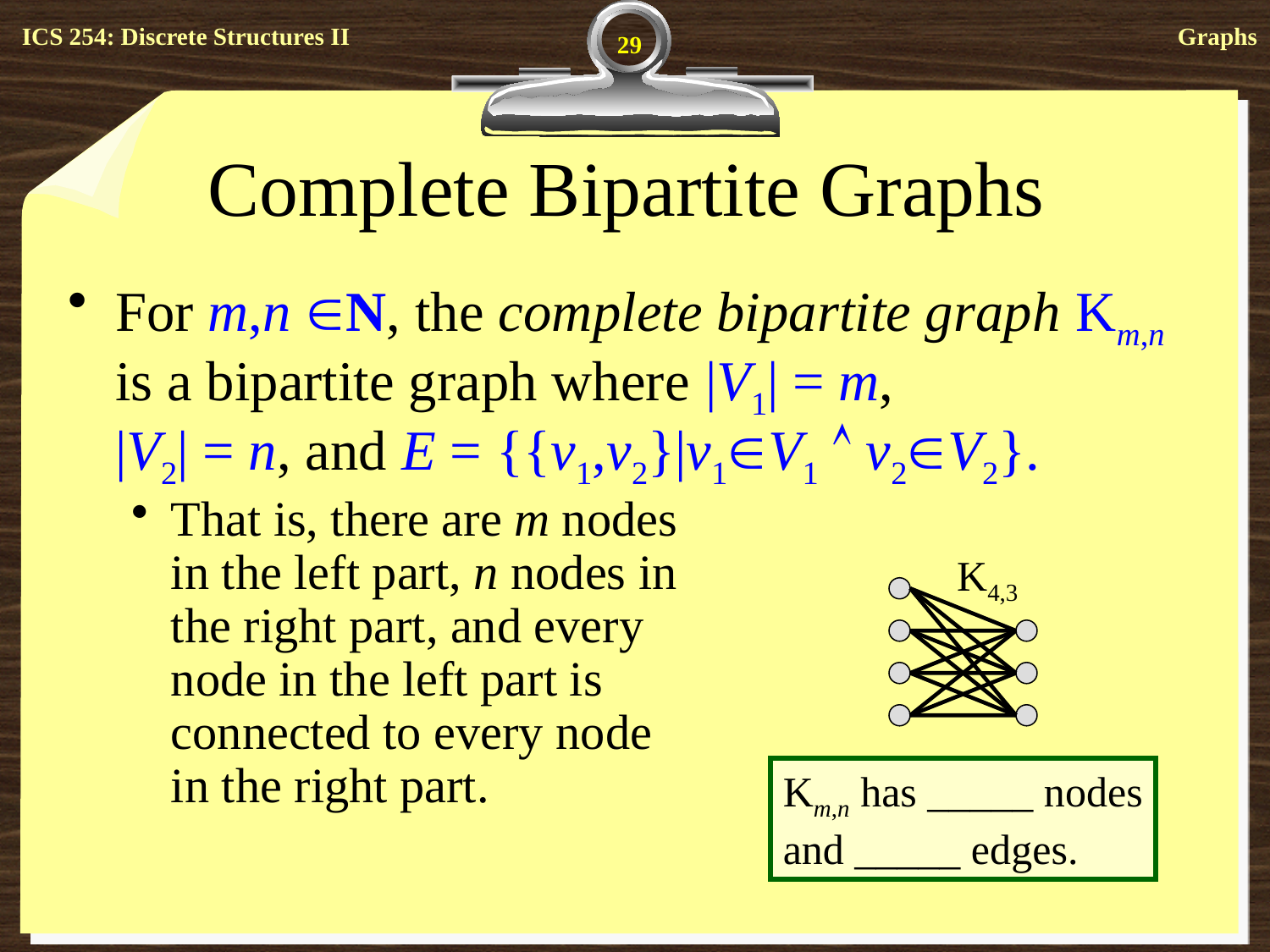

29
# Complete Bipartite Graphs
For m,n ∈N, the complete bipartite graph Km,n is a bipartite graph where |V1| = m,
|V2| = n, and E = {{v1,v2}|v1∈V1 ∧ v2∈V2}.
That is, there are m nodes
in the left part, n nodes in
the right part, and every
node in the left part is
connected to every node
in the right part.
K4,3

Km,n has _____ nodes
and _____ edges.